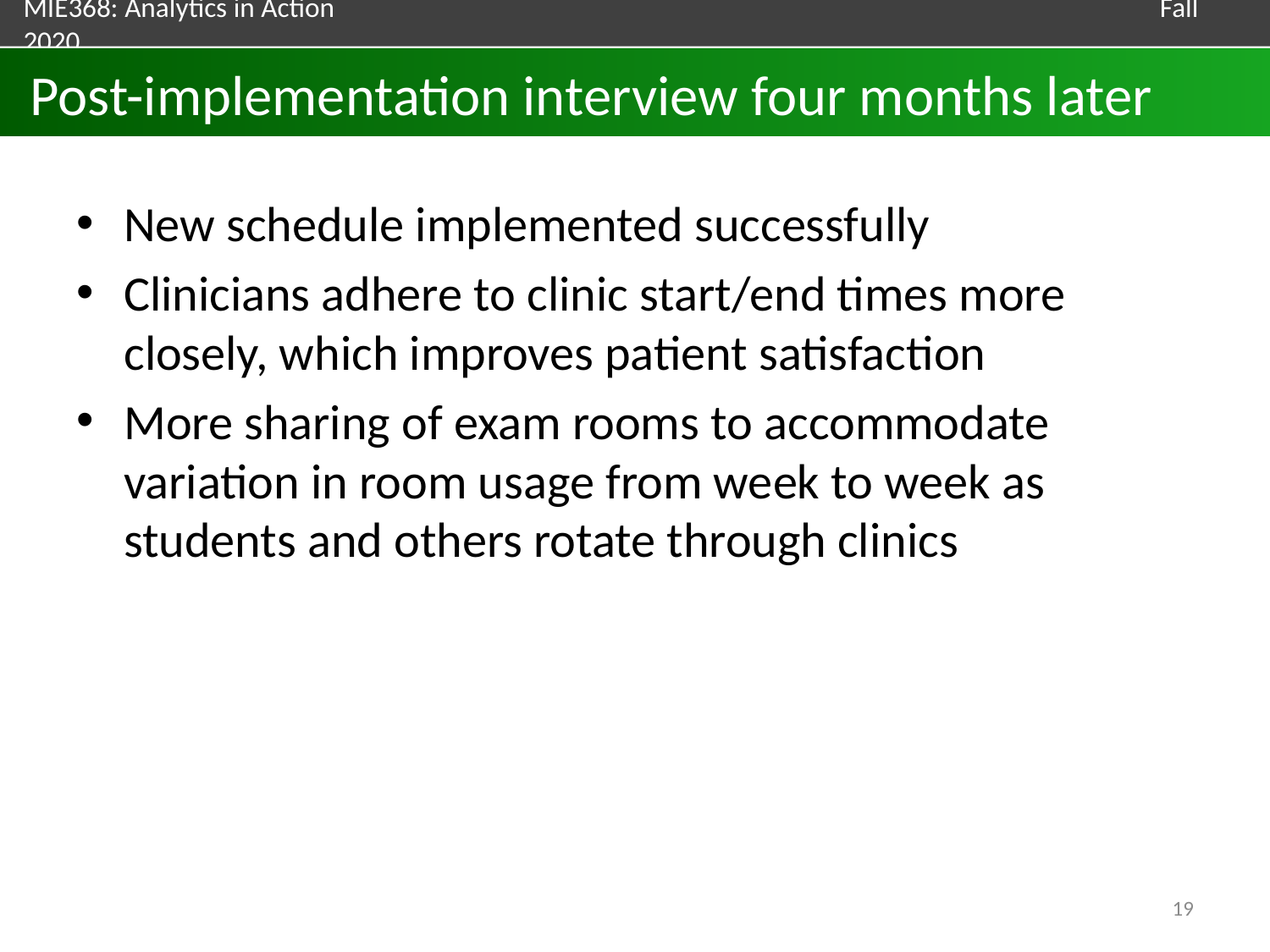

# Post-implementation interview four months later
New schedule implemented successfully
Clinicians adhere to clinic start/end times more closely, which improves patient satisfaction
More sharing of exam rooms to accommodate variation in room usage from week to week as students and others rotate through clinics

19